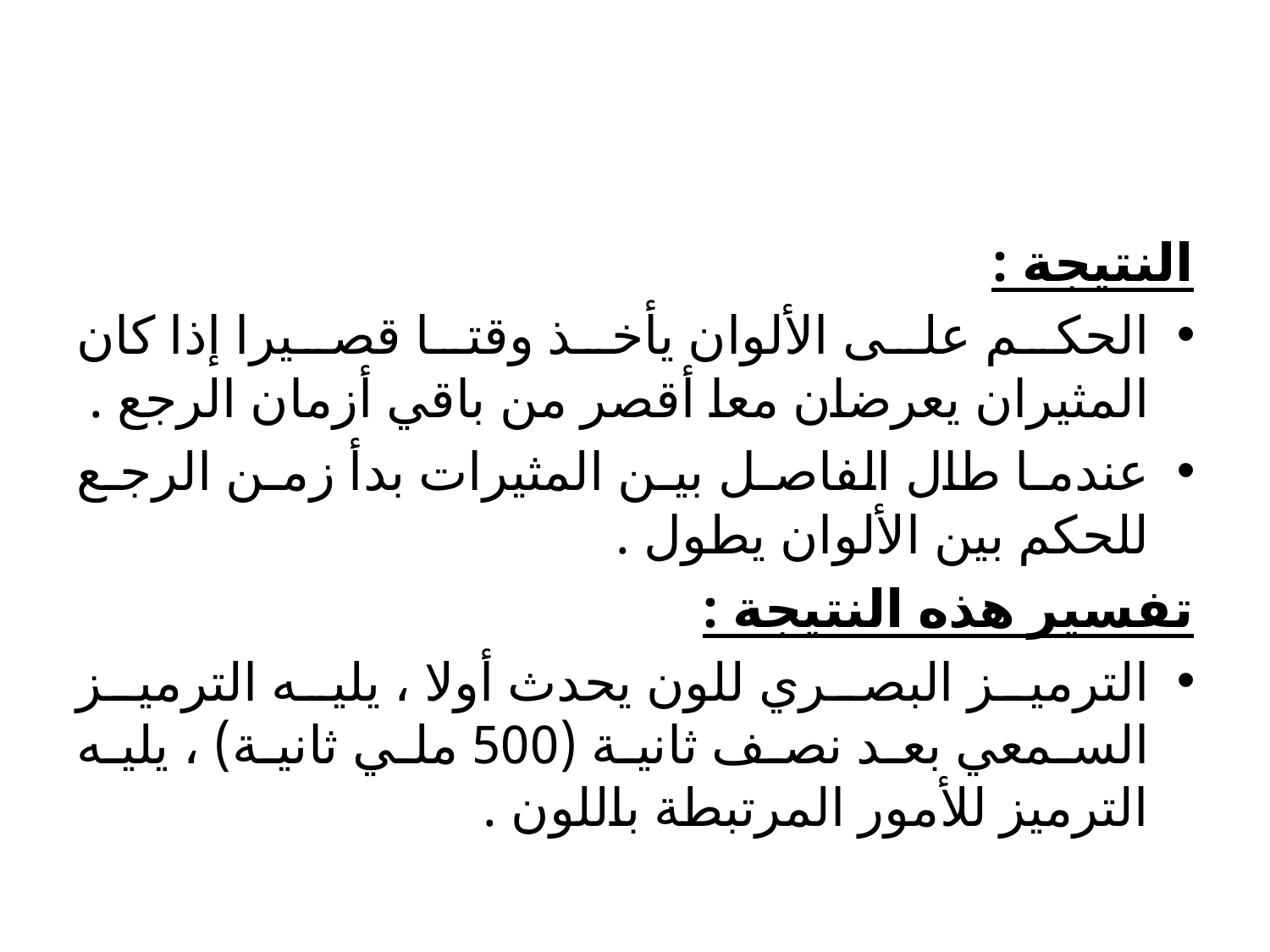

#
النتيجة :
الحكم على الألوان يأخذ وقتا قصيرا إذا كان المثيران يعرضان معا أقصر من باقي أزمان الرجع .
عندما طال الفاصل بين المثيرات بدأ زمن الرجع للحكم بين الألوان يطول .
تفسير هذه النتيجة :
الترميز البصري للون يحدث أولا ، يليه الترميز السمعي بعد نصف ثانية (500 ملي ثانية) ، يليه الترميز للأمور المرتبطة باللون .